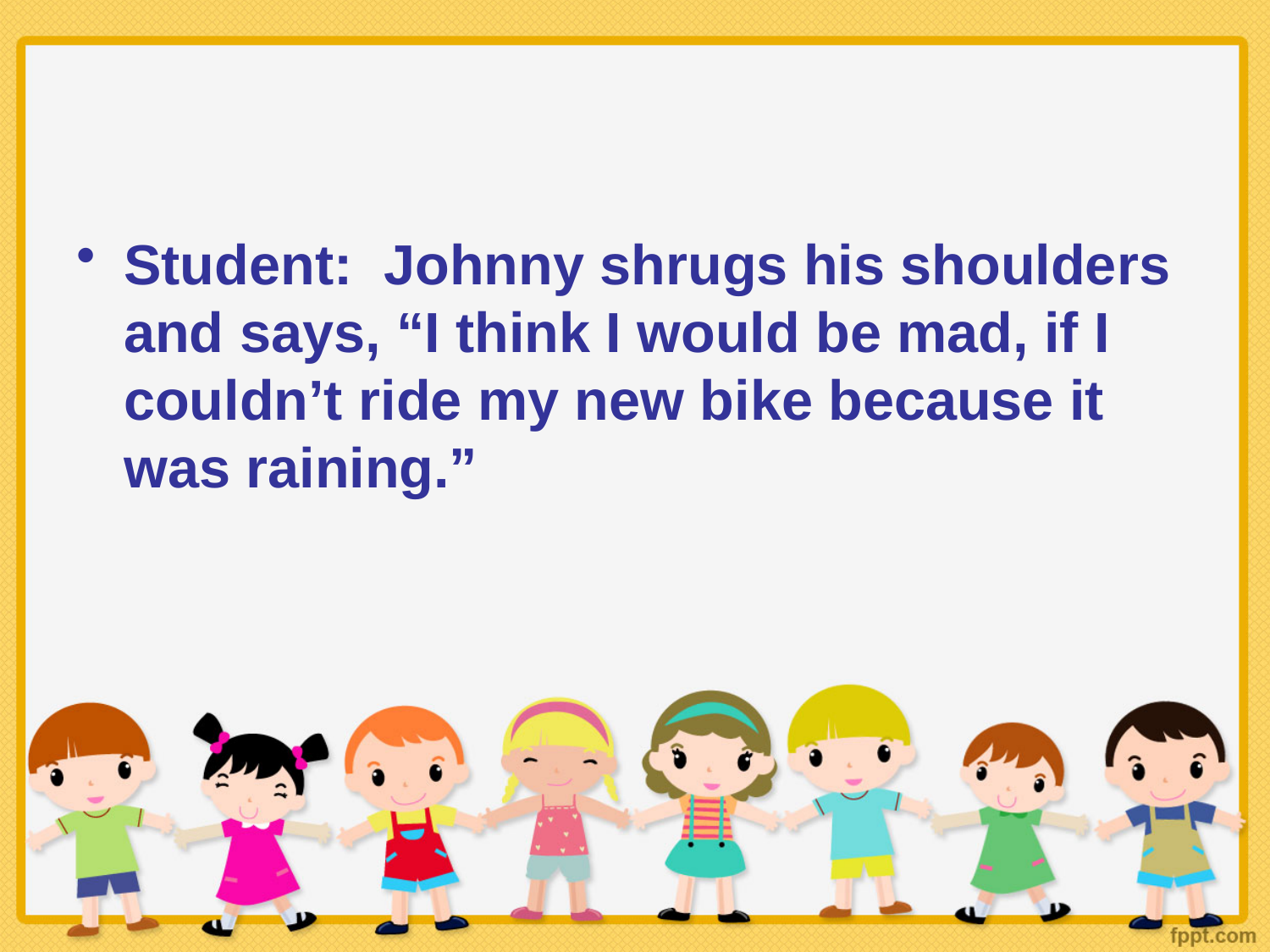

#
Student:  Johnny shrugs his shoulders and says, “I think I would be mad, if I couldn’t ride my new bike because it was raining.”